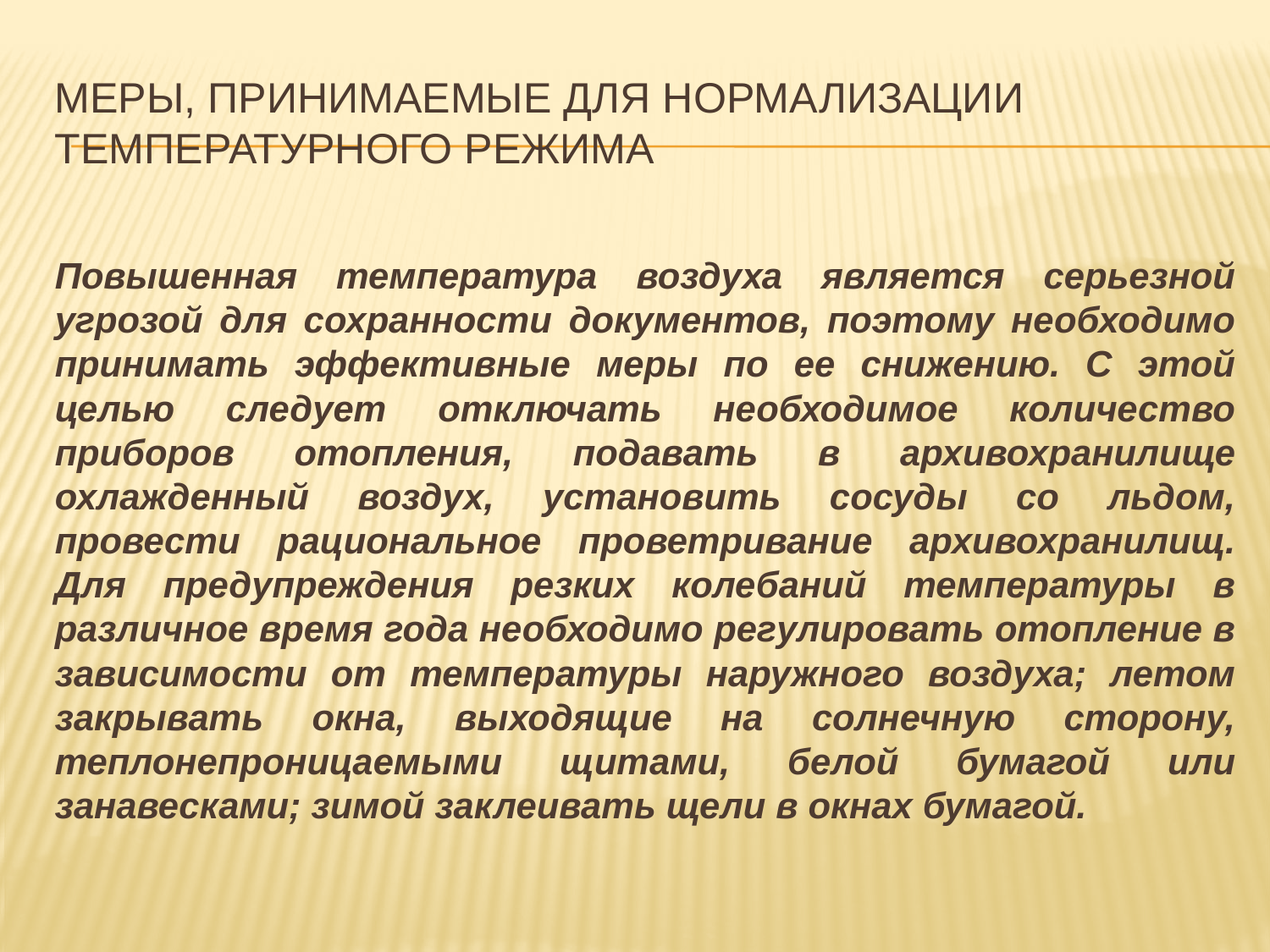

# Меры, принимаемые для нормализации температурного режима
Повышенная температура воздуха является серьезной угрозой для сохранности документов, поэтому необходимо принимать эффективные меры по ее снижению. С этой целью следует отключать необходимое количество приборов отопления, подавать в архивохранилище охлажденный воздух, установить сосуды со льдом, провести рациональное проветривание архивохранилищ. Для предупреждения резких колебаний температуры в различное время года необходимо регулировать отопление в зависимости от температуры наружного воздуха; летом закрывать окна, выходящие на солнечную сторону, теплонепроницаемыми щитами, белой бумагой или занавесками; зимой заклеивать щели в окнах бумагой.